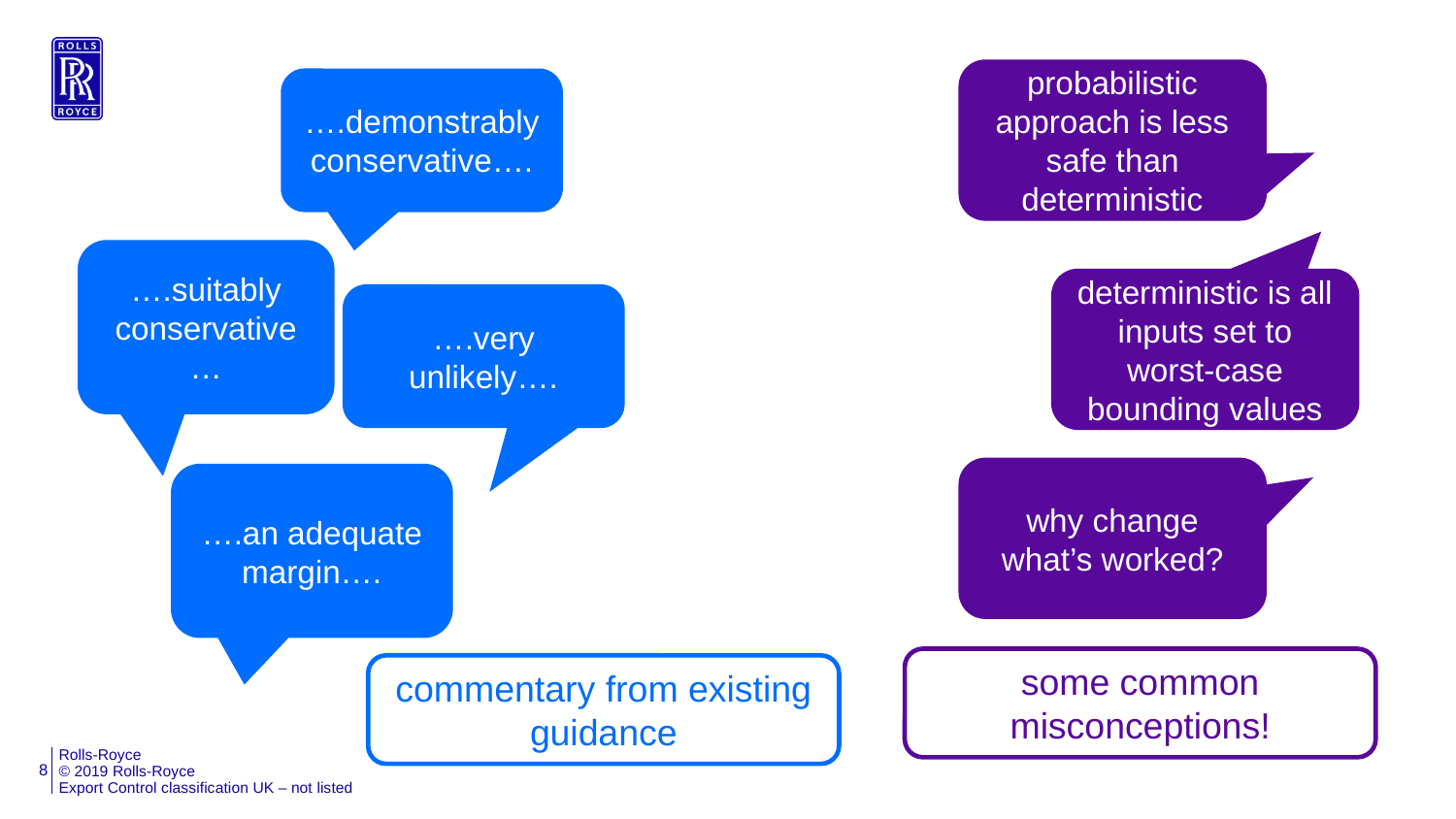

8
probabilistic approach is less safe than deterministic
….demonstrably conservative….
….suitably conservative…
deterministic is all inputs set to worst-case bounding values
….very unlikely….
why change what’s worked?
….an adequate margin….
some common misconceptions!
commentary from existing guidance